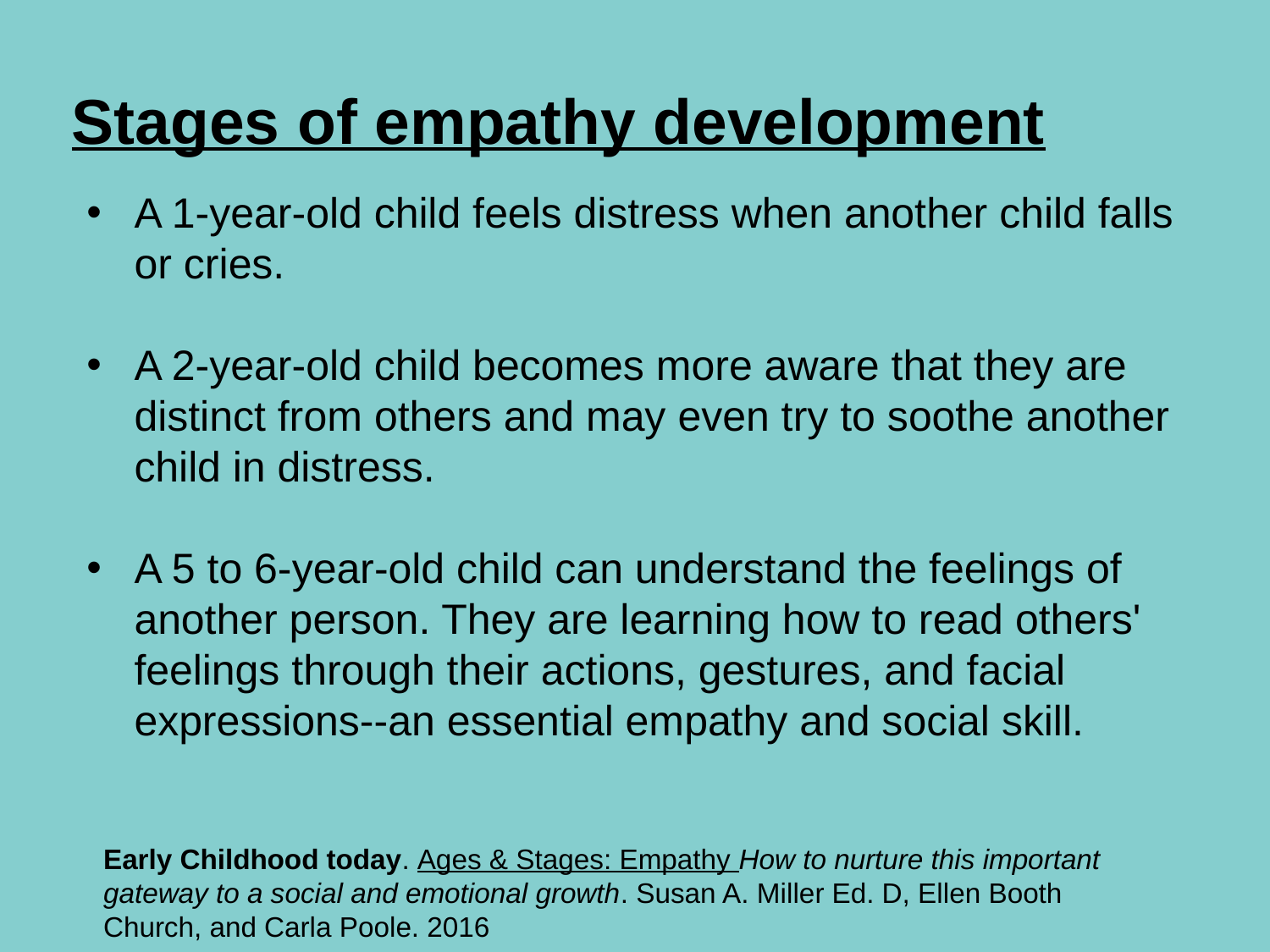

# Stages of empathy development
A 1-year-old child feels distress when another child falls or cries.

A 2-year-old child becomes more aware that they are distinct from others and may even try to soothe another child in distress.

A 5 to 6-year-old child can understand the feelings of another person. They are learning how to read others' feelings through their actions, gestures, and facial expressions--an essential empathy and social skill.

Early Childhood today. Ages & Stages: Empathy How to nurture this important gateway to a social and emotional growth. Susan A. Miller Ed. D, Ellen Booth Church, and Carla Poole. 2016